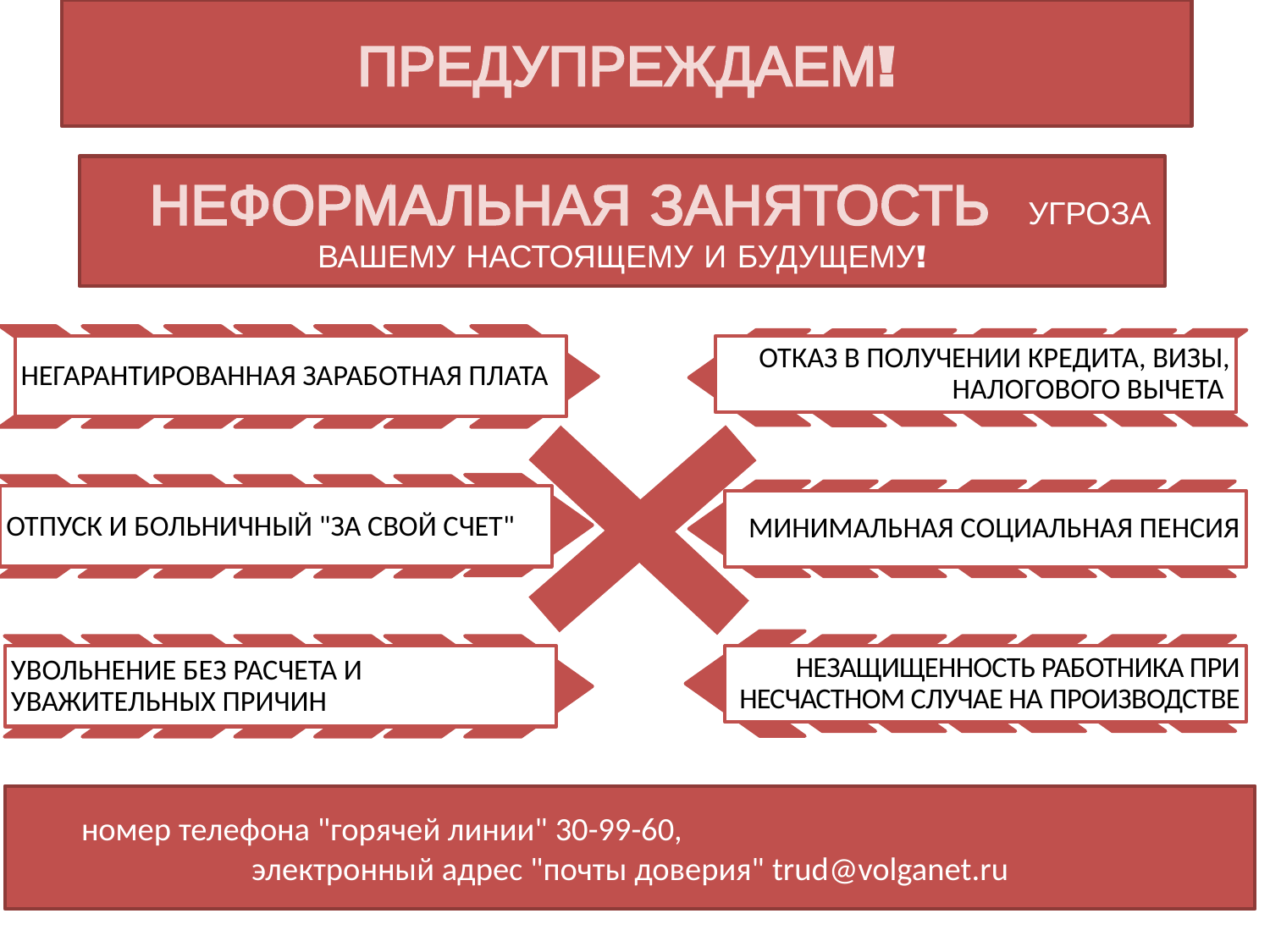

ПРЕДУПРЕЖДАЕМ!
   НЕФОРМАЛЬНАЯ ЗАНЯТОСТЬ  УГРОЗА ВАШЕМУ НАСТОЯЩЕМУ И БУДУЩЕМУ!

НЕГАРАНТИРОВАННАЯ ЗАРАБОТНАЯ ПЛАТА

ОТПУСК И БОЛЬНИЧНЫЙ "ЗА СВОЙ СЧЕТ"

УВОЛЬНЕНИЕ БЕЗ РАСЧЕТА И УВАЖИТЕЛЬНЫХ ПРИЧИН

ОТКАЗ В ПОЛУЧЕНИИ КРЕДИТА, ВИЗЫ, НАЛОГОВОГО ВЫЧЕТА

МИНИМАЛЬНАЯ СОЦИАЛЬНАЯ ПЕНСИЯ

НЕЗАЩИЩЕННОСТЬ РАБОТНИКА ПРИ НЕСЧАСТНОМ СЛУЧАЕ НА ПРОИЗВОДСТВЕ

номер телефона "горячей линии" 30-99-60,                                                                    электронный адрес "почты доверия" trud@volganet.ru